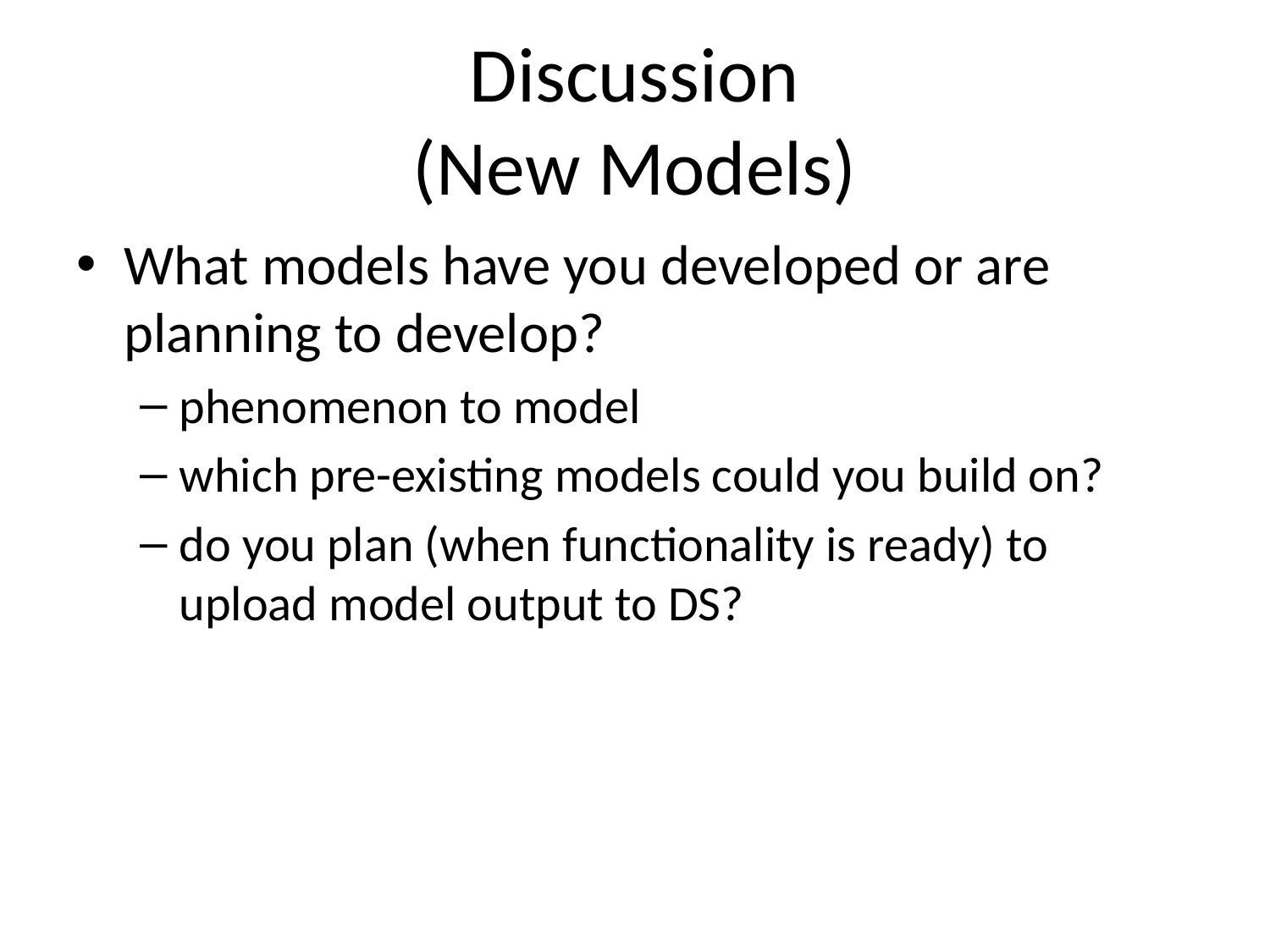

# Discussion (New Models)
What models have you developed or are planning to develop?
phenomenon to model
which pre-existing models could you build on?
do you plan (when functionality is ready) to upload model output to DS?